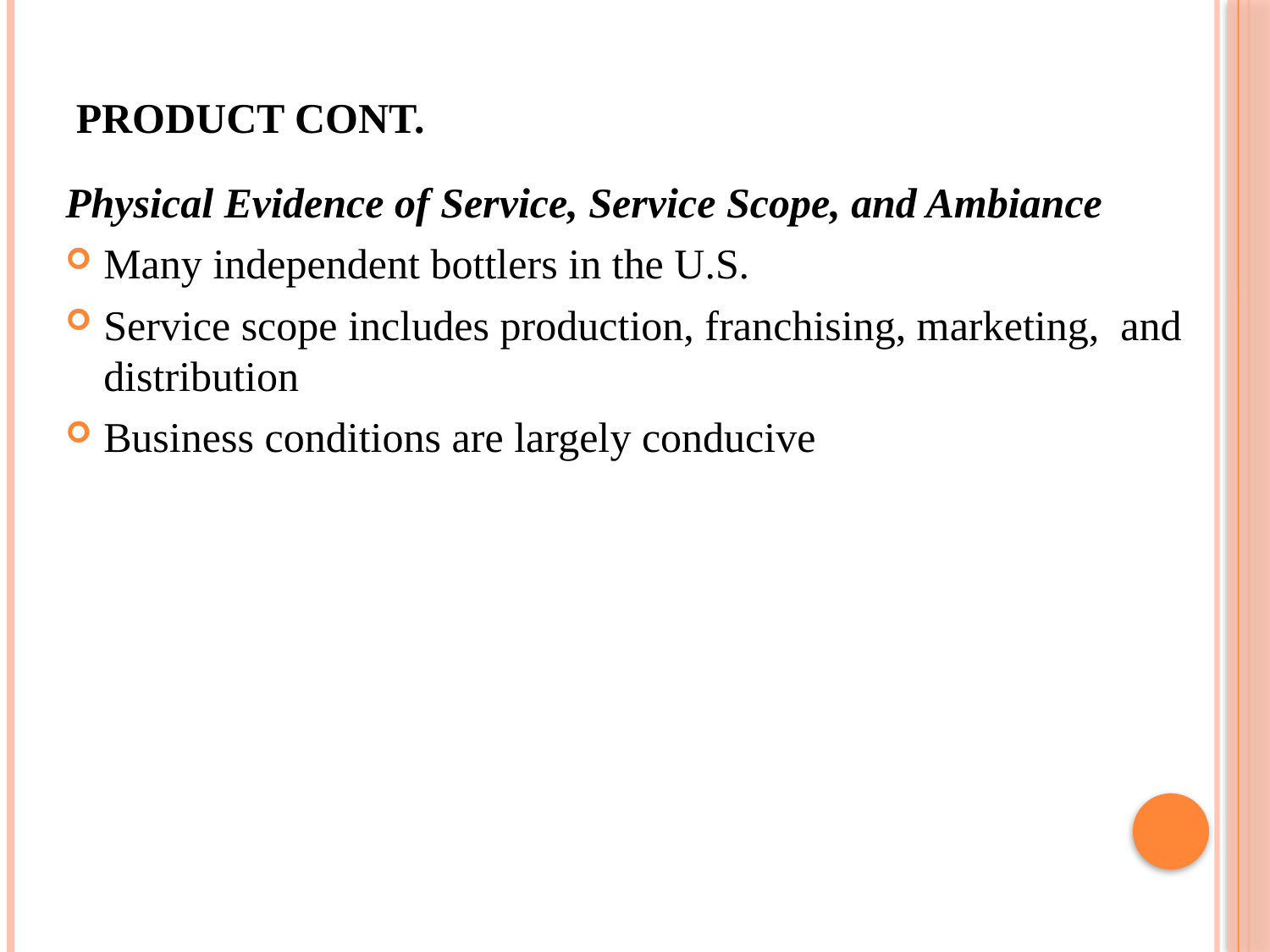

# Product Cont.
Physical Evidence of Service, Service Scope, and Ambiance
Many independent bottlers in the U.S.
Service scope includes production, franchising, marketing,  and distribution
Business conditions are largely conducive